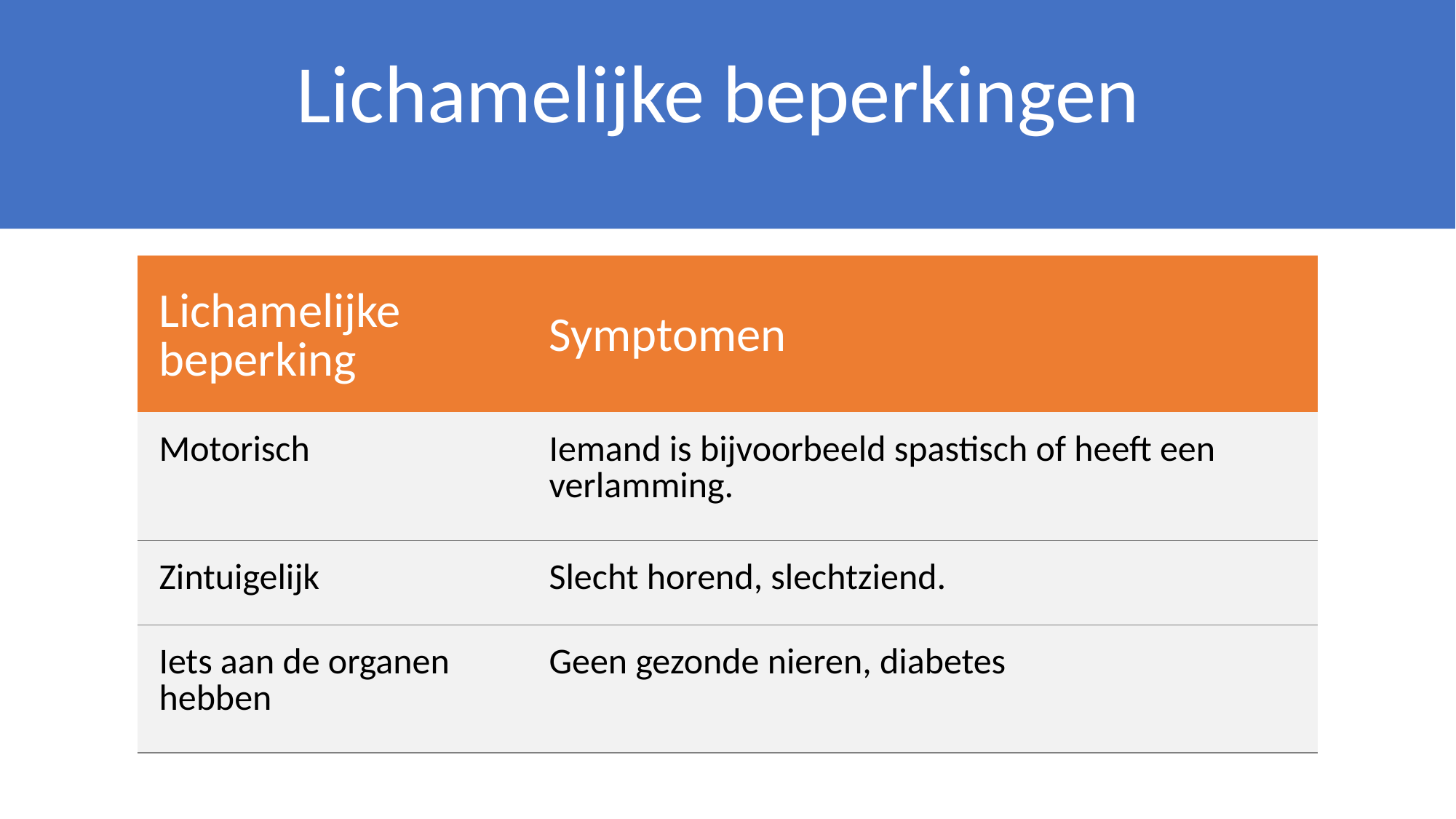

Lichamelijke beperkingen
| Lichamelijke beperking | Symptomen |
| --- | --- |
| Motorisch | Iemand is bijvoorbeeld spastisch of heeft een verlamming. |
| Zintuigelijk | Slecht horend, slechtziend. |
| Iets aan de organen hebben | Geen gezonde nieren, diabetes |